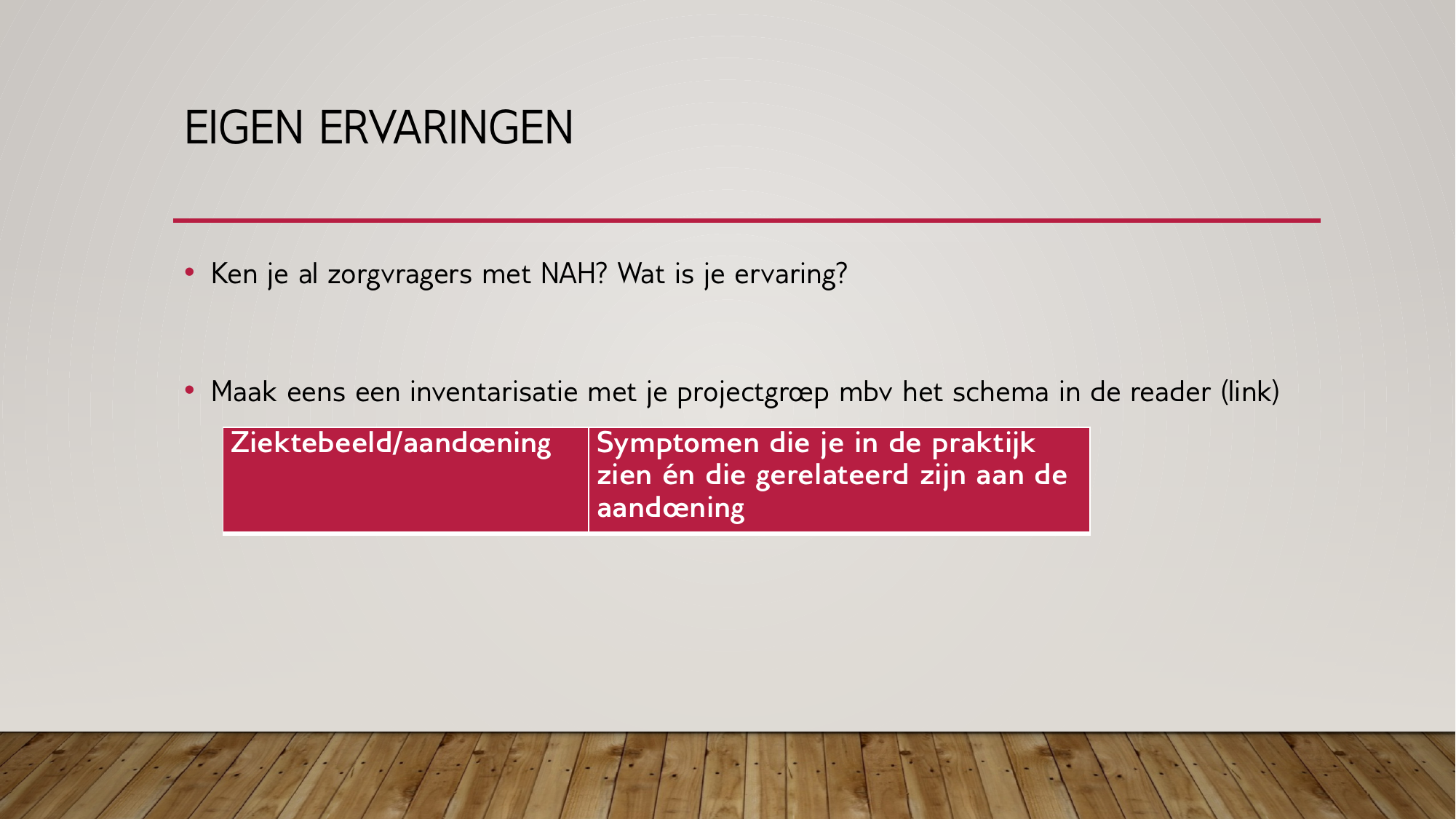

# Eigen ervaringen
Ken je al zorgvragers met NAH? Wat is je ervaring?

Maak eens een inventarisatie met je projectgroep mbv het schema in de reader (link)

| Ziektebeeld/aandoening | Symptomen die je in de praktijk zien én die gerelateerd zijn aan de aandoening |
| --- | --- |